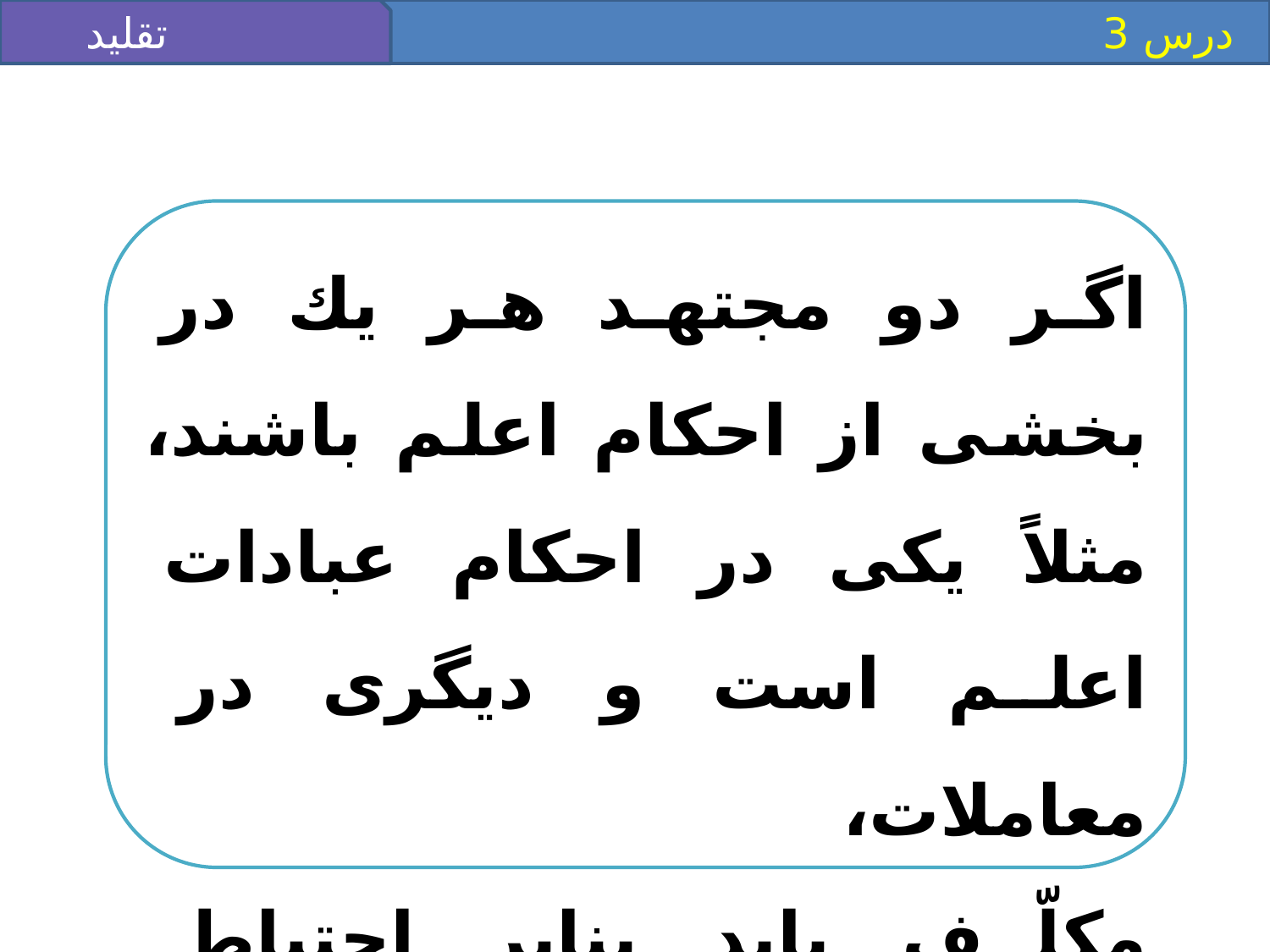

تقليد
 درس 3

اگر دو مجتهد هر يك در بخشى از احكام اعلم باشند، مثلاً يكى در احكام عبادات اعلم است و ديگرى در معاملات،
مكلّف بايد بنابر احتياط واجب، در هر بخش، از اعلم تقليد كند.